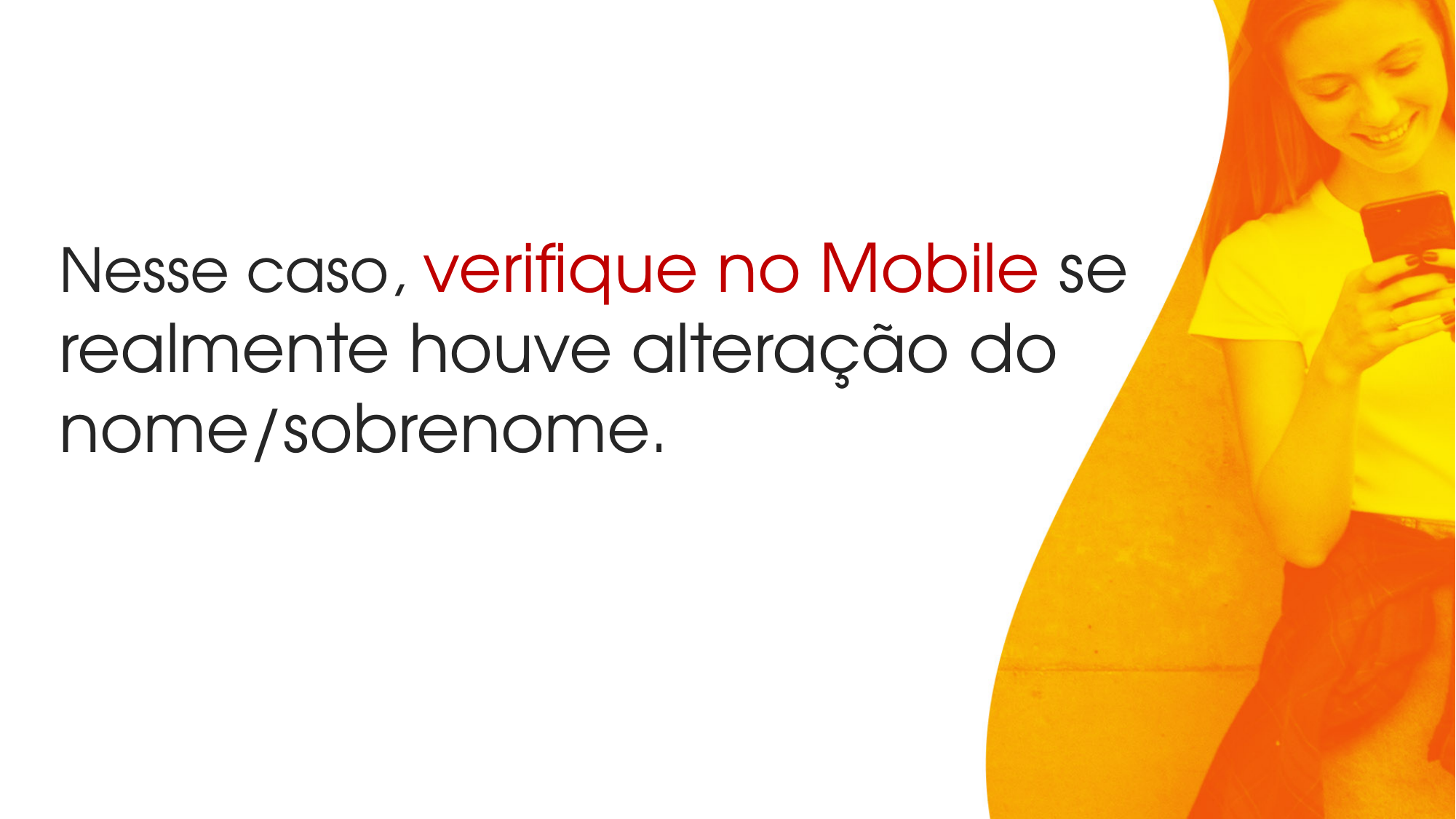

Nesse caso, verifique no Mobile se realmente houve alteração do nome/sobrenome.